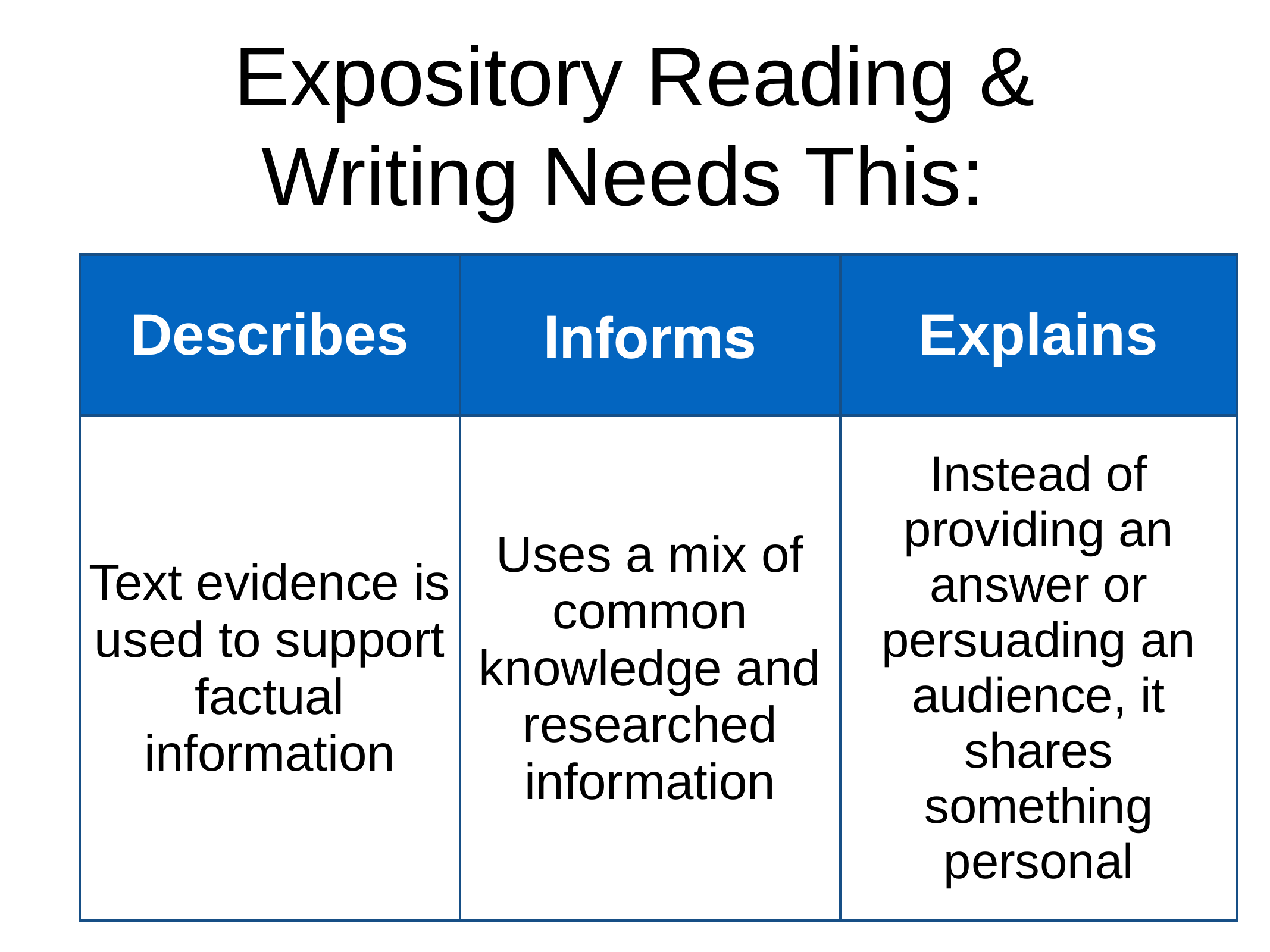

# Expository Reading & Writing Needs This:
| Describes | Informs | Explains |
| --- | --- | --- |
| Text evidence is used to support factual information | Uses a mix of common knowledge and researched information | Instead of providing an answer or persuading an audience, it shares something personal |